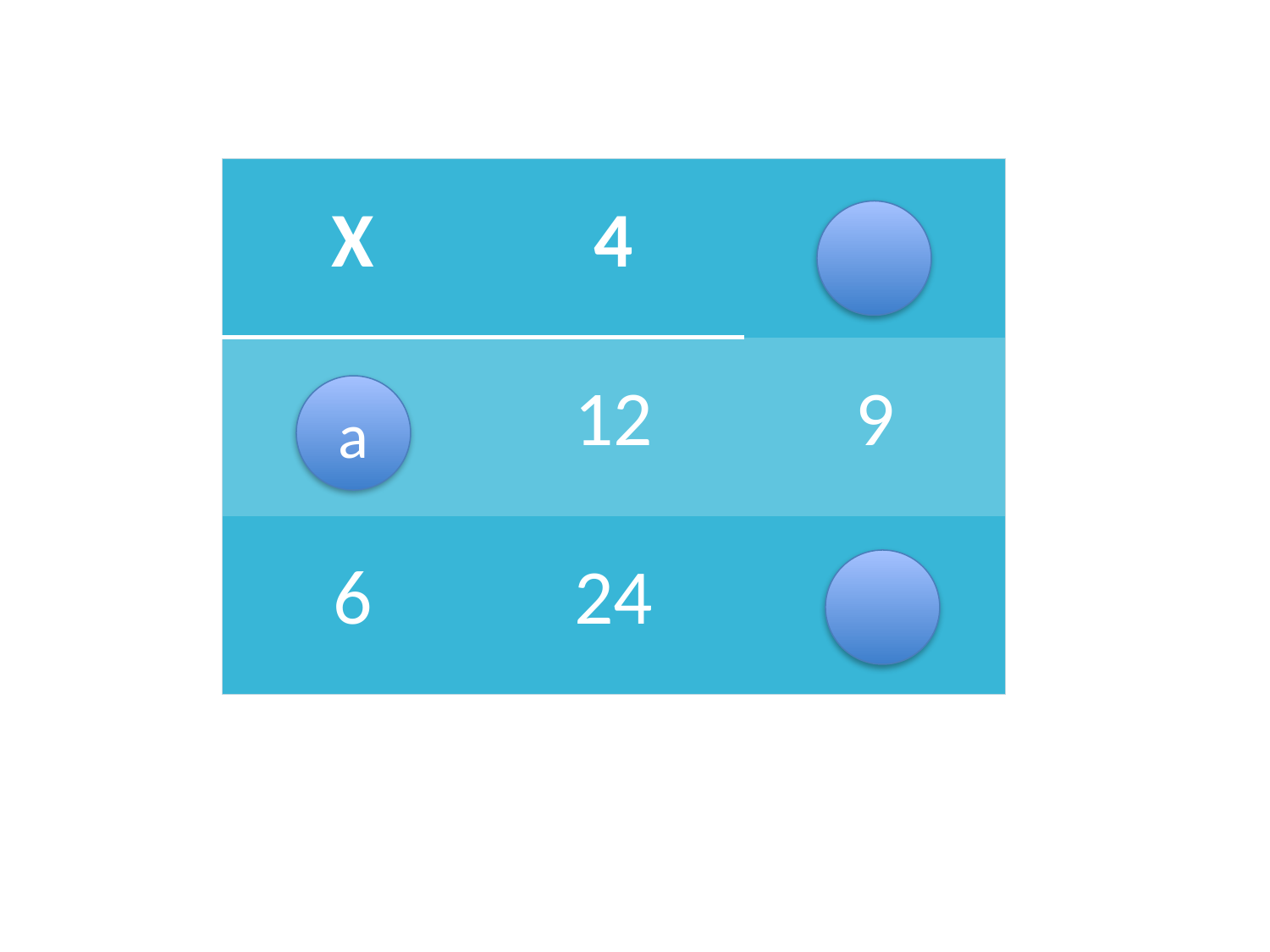

| X | 4 | 3 |
| --- | --- | --- |
| 3 | 12 | 9 |
| 6 | 24 | 18 |

a